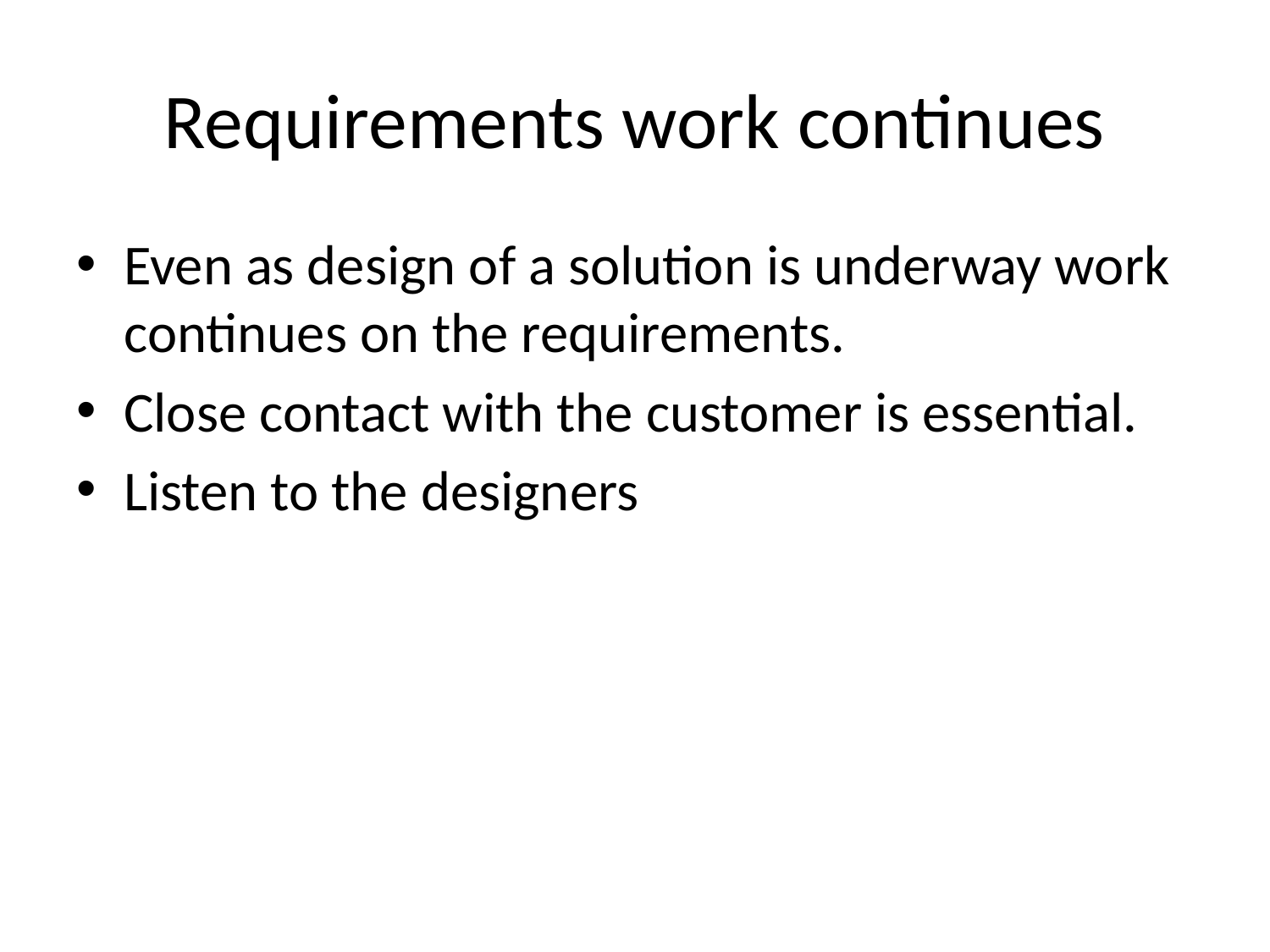

# Requirements work continues
Even as design of a solution is underway work continues on the requirements.
Close contact with the customer is essential.
Listen to the designers